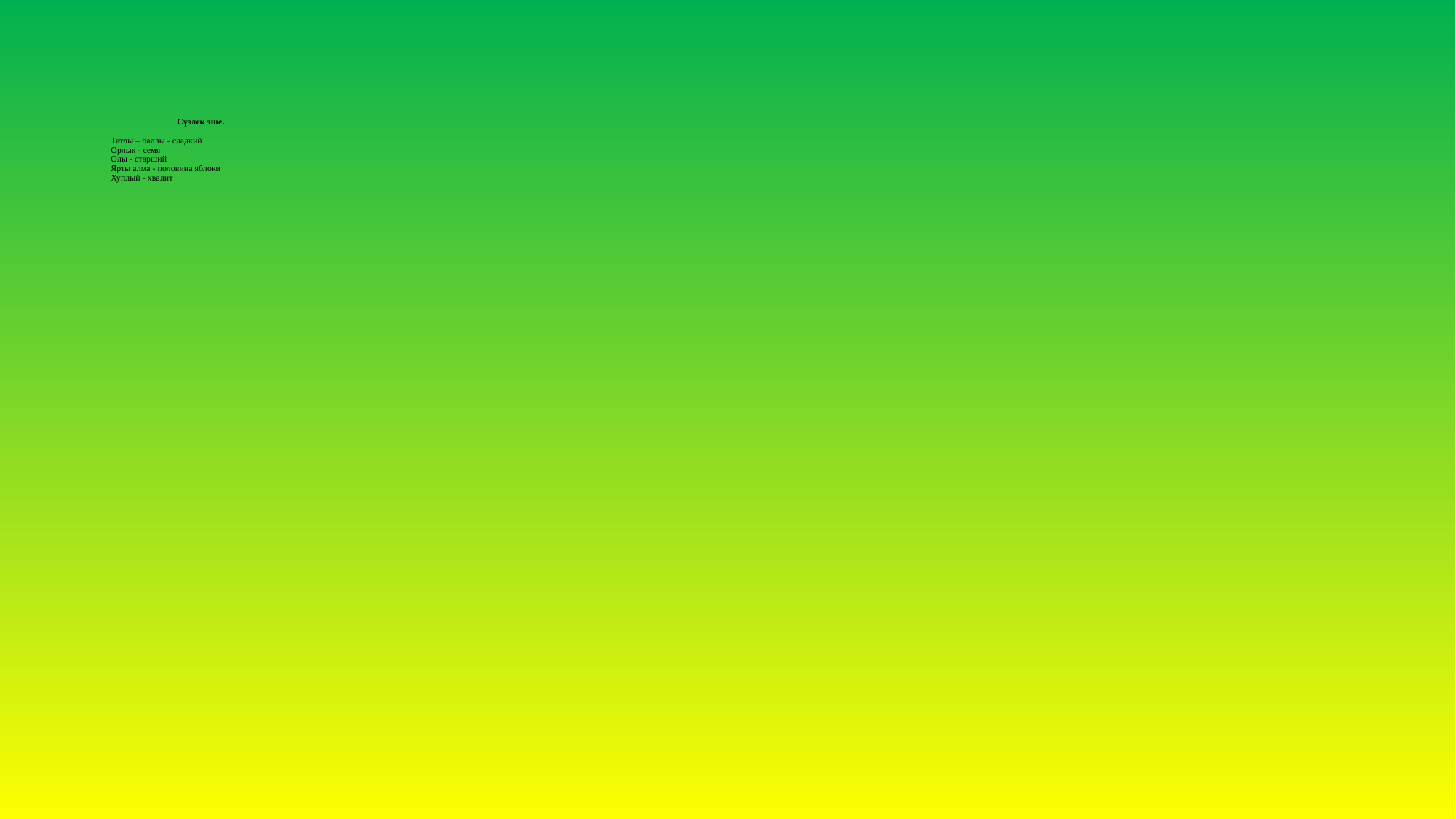

# Сүзлек эше. Татлы – баллы - сладкий Орлык - семя Олы - старший Ярты алма - половина яблоки Хуплый - хвалит